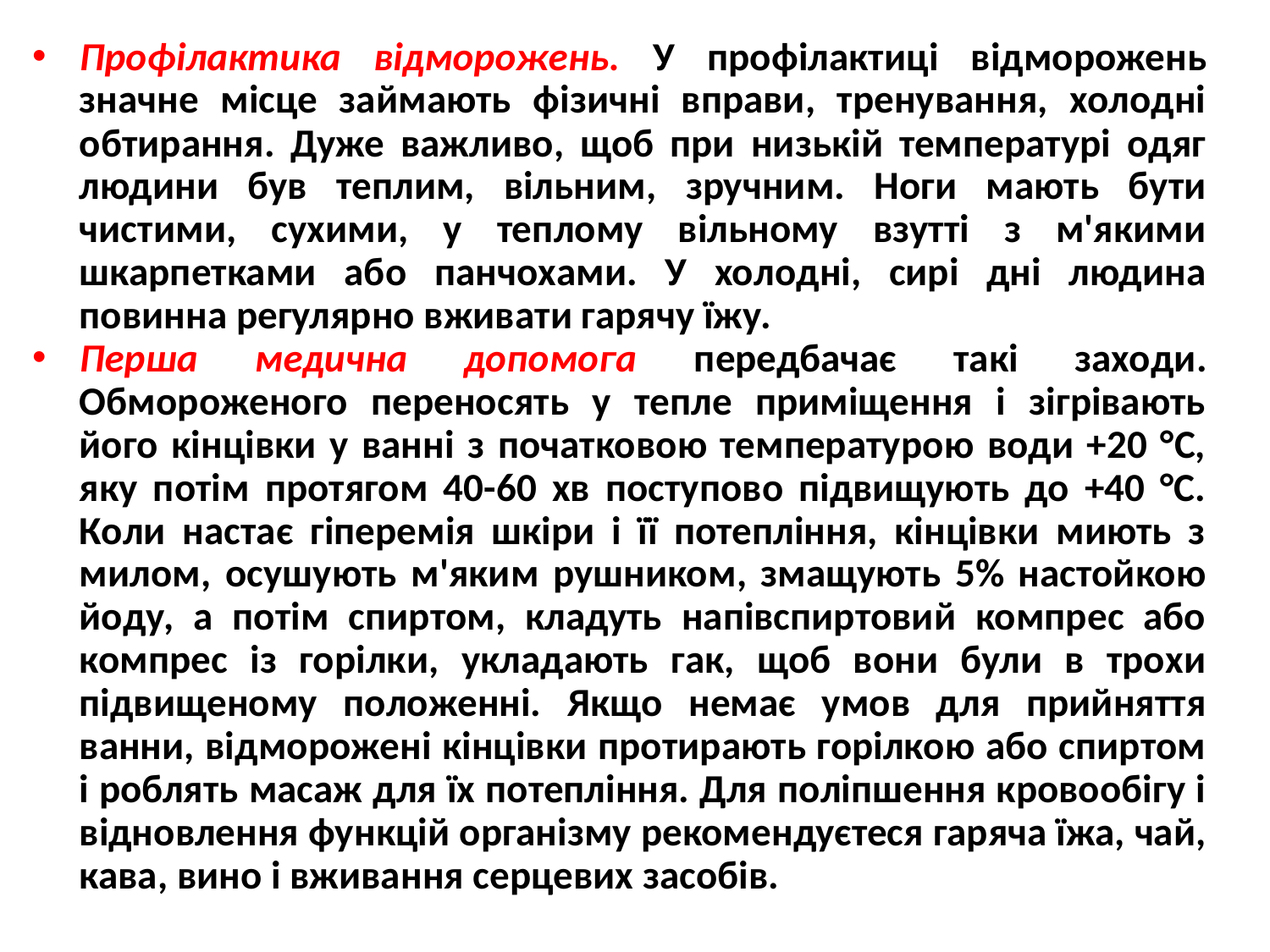

Профілактика відморожень. У профілактиці відморожень значне місце займають фізичні вправи, тренування, холодні обтирання. Дуже важливо, щоб при низькій температурі одяг людини був теплим, вільним, зручним. Ноги мають бути чистими, сухими, у теплому вільному взутті з м'якими шкарпетками або панчохами. У холодні, сирі дні людина повинна регулярно вживати гарячу їжу.
Перша медична допомога передбачає такі заходи. Обмороженого переносять у тепле приміщення і зігрівають його кінцівки у ванні з початковою температурою води +20 °С, яку потім протягом 40-60 хв поступово підвищують до +40 °С. Коли настає гіперемія шкіри і її потепління, кінцівки миють з милом, осушують м'яким рушником, змащують 5% настойкою йоду, а потім спиртом, кладуть напівспиртовий компрес або компрес із горілки, укладають гак, щоб вони були в трохи підвищеному положенні. Якщо немає умов для прийняття ванни, відморожені кінцівки протирають горілкою або спиртом і роблять масаж для їх потепління. Для поліпшення кровообігу і відновлення функцій організму рекомендуєтеся гаряча їжа, чай, кава, вино і вживання серцевих засобів.